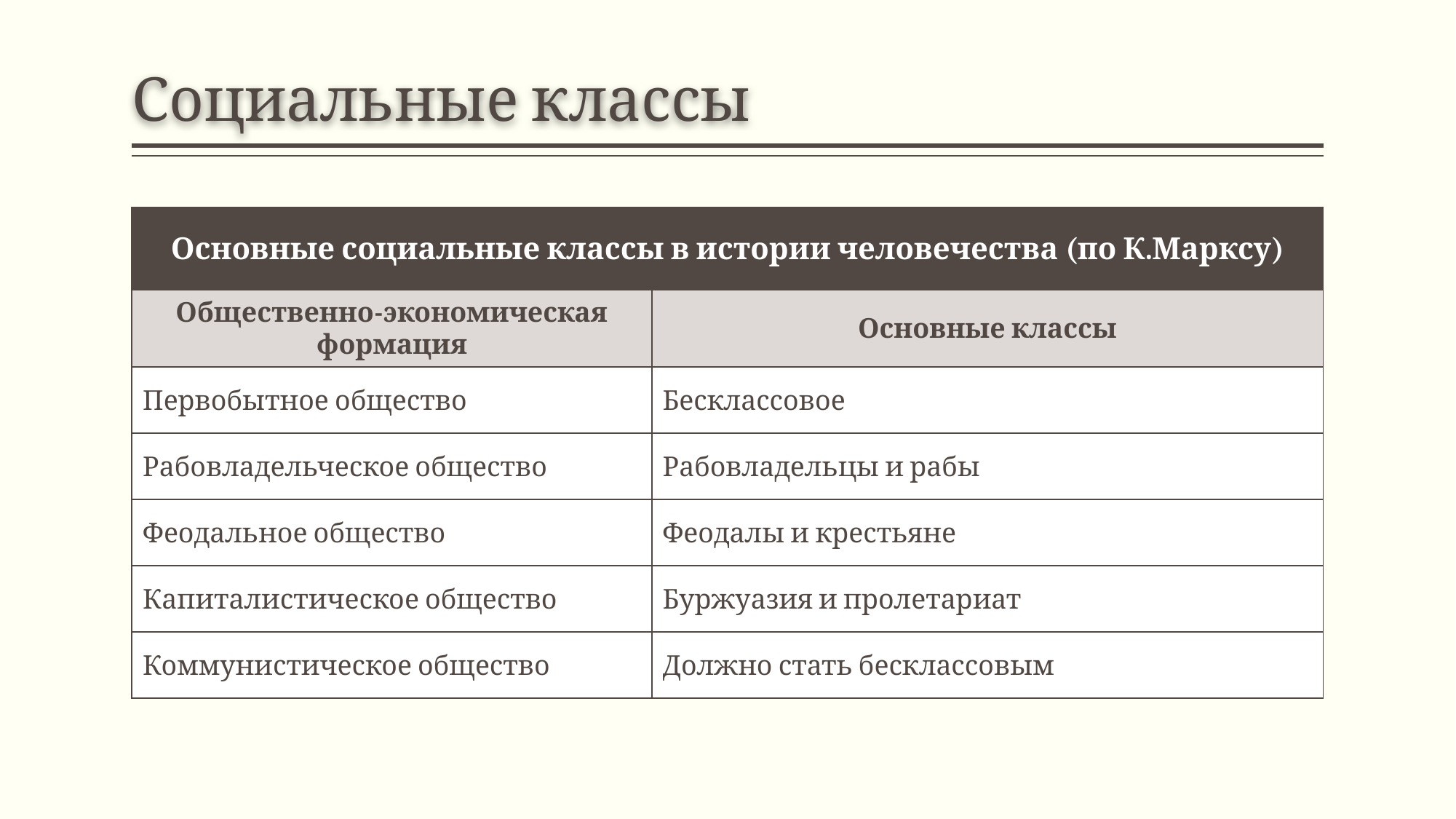

# Социальные классы
| Основные социальные классы в истории человечества (по К.Марксу) |  |
| --- | --- |
| Общественно-экономическая формация | Основные классы |
| Первобытное общество | Бесклассовое |
| Рабовладельческое общество | Рабовладельцы и рабы |
| Феодальное общество | Феодалы и крестьяне |
| Капиталистическое общество | Буржуазия и пролетариат |
| Коммунистическое общество | Должно стать бесклассовым |